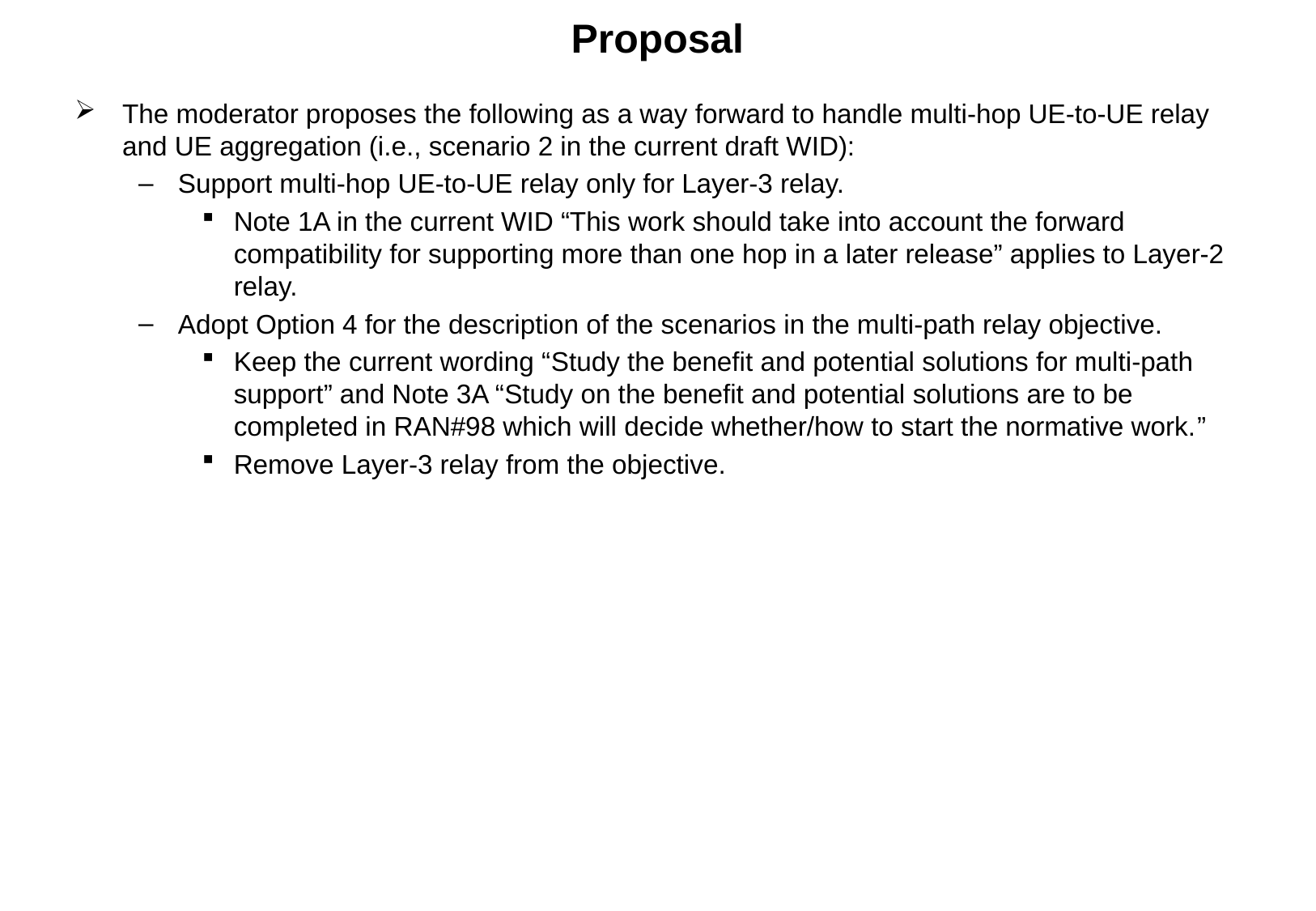

# Proposal
The moderator proposes the following as a way forward to handle multi-hop UE-to-UE relay and UE aggregation (i.e., scenario 2 in the current draft WID):
Support multi-hop UE-to-UE relay only for Layer-3 relay.
Note 1A in the current WID “This work should take into account the forward compatibility for supporting more than one hop in a later release” applies to Layer-2 relay.
Adopt Option 4 for the description of the scenarios in the multi-path relay objective.
Keep the current wording “Study the benefit and potential solutions for multi-path support” and Note 3A “Study on the benefit and potential solutions are to be completed in RAN#98 which will decide whether/how to start the normative work.”
Remove Layer-3 relay from the objective.